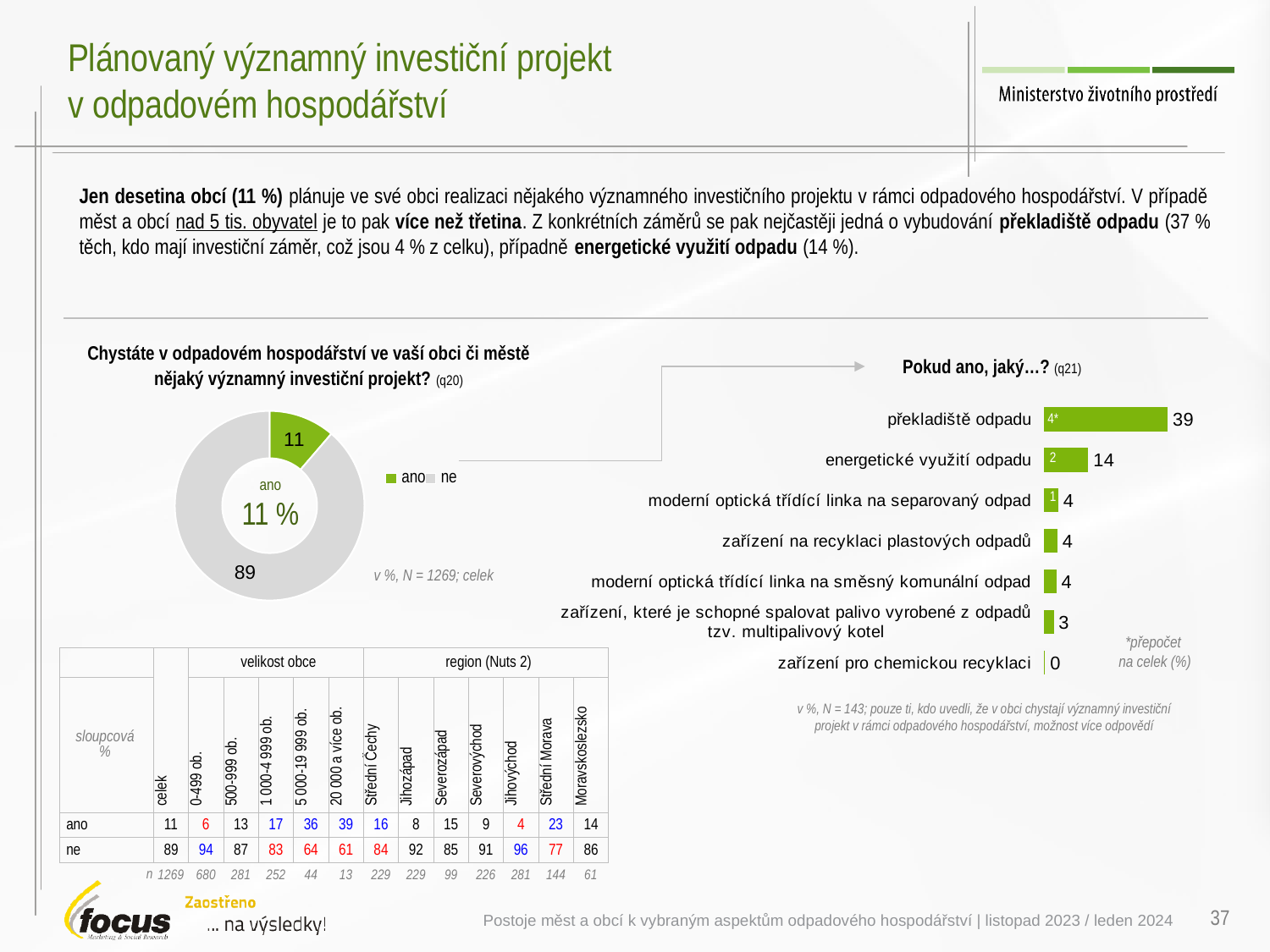

# Plánovaný významný investiční projekt v odpadovém hospodářství
Jen desetina obcí (11 %) plánuje ve své obci realizaci nějakého významného investičního projektu v rámci odpadového hospodářství. V případě měst a obcí nad 5 tis. obyvatel je to pak více než třetina. Z konkrétních záměrů se pak nejčastěji jedná o vybudování překladiště odpadu (37 % těch, kdo mají investiční záměr, což jsou 4 % z celku), případně energetické využití odpadu (14 %).
Chystáte v odpadovém hospodářství ve vaší obci či městě nějaký významný investiční projekt? (q20)
Pokud ano, jaký…? (q21)

### Chart

| Category |  |
|---|---|
| překladiště odpadu | 38.87785164623 |
| energetické využití odpadu | 13.88286890459 |
| moderní optická třídící linka na separovaný odpad | 4.432883166631 |
| zařízení na recyklaci plastových odpadů | 4.148783907302 |
| moderní optická třídící linka na směsný komunální odpad | 3.839265534568 |
| zařízení, které je schopné spalovat palivo vyrobené z odpadů tzv. multipalivový kotel | 2.981770246264 |
| zařízení pro chemickou recyklaci | 0.2985843799798 |

### Chart

| Category |  |
|---|---|
| ano | 11.28453529771 |
| ne | 88.71546470229 |
| 4\* |
| --- |
| 2 |
| 1 |
|  |
|  |
|  |
|  |
ano
11 %
v %, N = 1269; celek
*přepočet
na celek (%)
|  | celek | velikost obce |  |  |  |  | region (Nuts 2) |  |  |  |  |  |  |
| --- | --- | --- | --- | --- | --- | --- | --- | --- | --- | --- | --- | --- | --- |
| sloupcová % | celek | 0-499 ob. | 500-999 ob. | 1 000-4 999 ob. | 5 000-19 999 ob. | 20 000 a více ob. | Střední Čechy | Jihozápad | Severozápad | Severovýchod | Jihovýchod | Střední Morava | Moravskoslezsko |
| ano | 11 | 6 | 13 | 17 | 36 | 39 | 16 | 8 | 15 | 9 | 4 | 23 | 14 |
| ne | 89 | 94 | 87 | 83 | 64 | 61 | 84 | 92 | 85 | 91 | 96 | 77 | 86 |
| n | 1269 | 680 | 281 | 252 | 44 | 13 | 229 | 229 | 99 | 226 | 281 | 144 | 61 |
v %, N = 143; pouze ti, kdo uvedli, že v obci chystají významný investiční projekt v rámci odpadového hospodářství, možnost více odpovědí